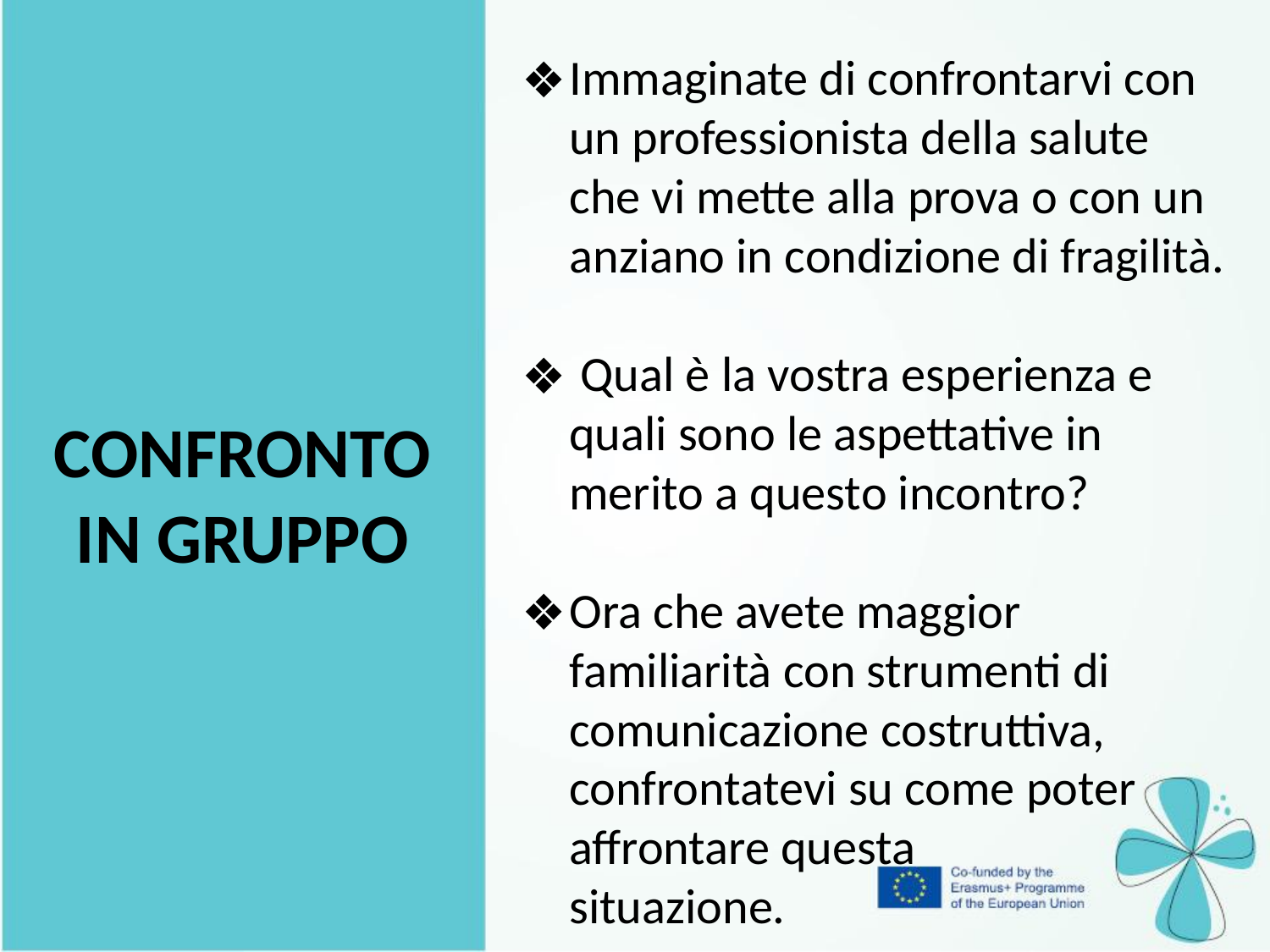

Immaginate di confrontarvi con un professionista della salute che vi mette alla prova o con un anziano in condizione di fragilità.

 Qual è la vostra esperienza e quali sono le aspettative in merito a questo incontro?

Ora che avete maggior familiarità con strumenti di comunicazione costruttiva, confrontatevi su come poter affrontare questa
situazione.

Confronto in gruppo